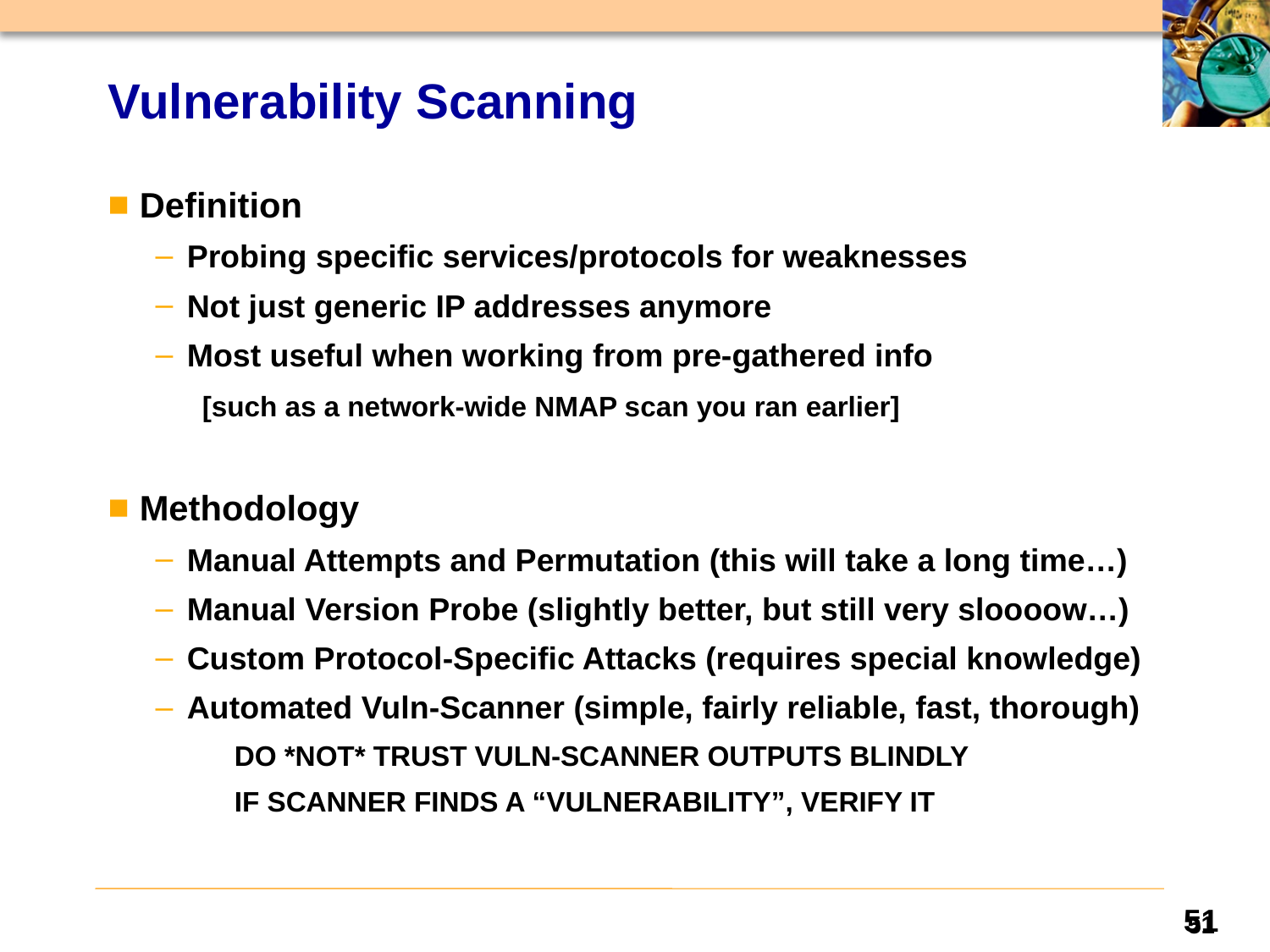

# Vulnerability Scanning
Definition
Probing specific services/protocols for weaknesses
Not just generic IP addresses anymore
Most useful when working from pre-gathered info
      [such as a network-wide NMAP scan you ran earlier]

Methodology
Manual Attempts and Permutation (this will take a long time…)
Manual Version Probe (slightly better, but still very sloooow…)
Custom Protocol-Specific Attacks (requires special knowledge)
Automated Vuln-Scanner (simple, fairly reliable, fast, thorough)
   DO *NOT* TRUST VULN-SCANNER OUTPUTS BLINDLY
   IF SCANNER FINDS A “VULNERABILITY”, VERIFY IT
51